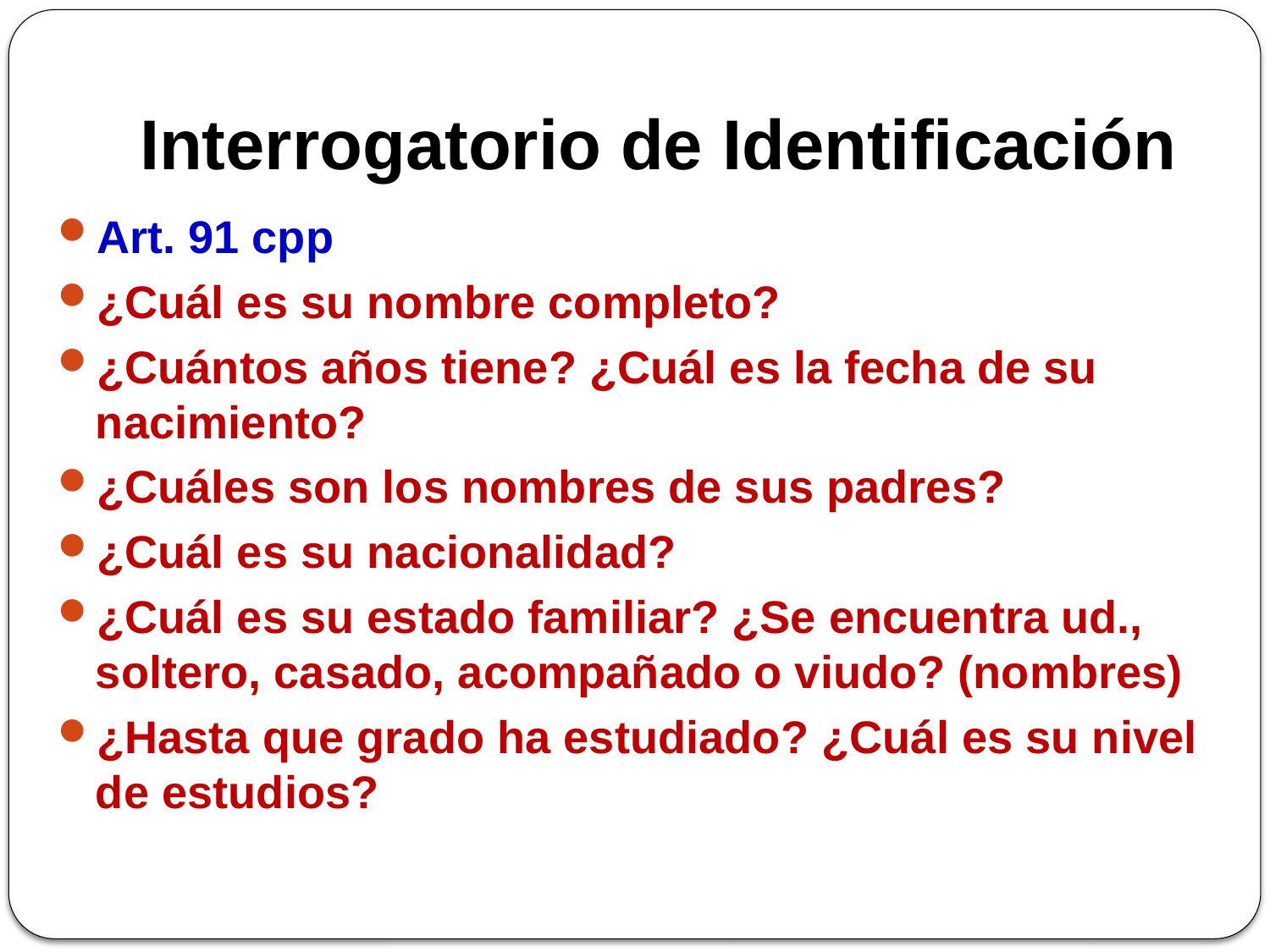

# Interrogatorio de Identificación
Art. 91 cpp
¿Cuál es su nombre completo?
¿Cuántos años tiene? ¿Cuál es la fecha de su nacimiento?
¿Cuáles son los nombres de sus padres?
¿Cuál es su nacionalidad?
¿Cuál es su estado familiar? ¿Se encuentra ud., soltero, casado, acompañado o viudo? (nombres)
¿Hasta que grado ha estudiado? ¿Cuál es su nivel de estudios?